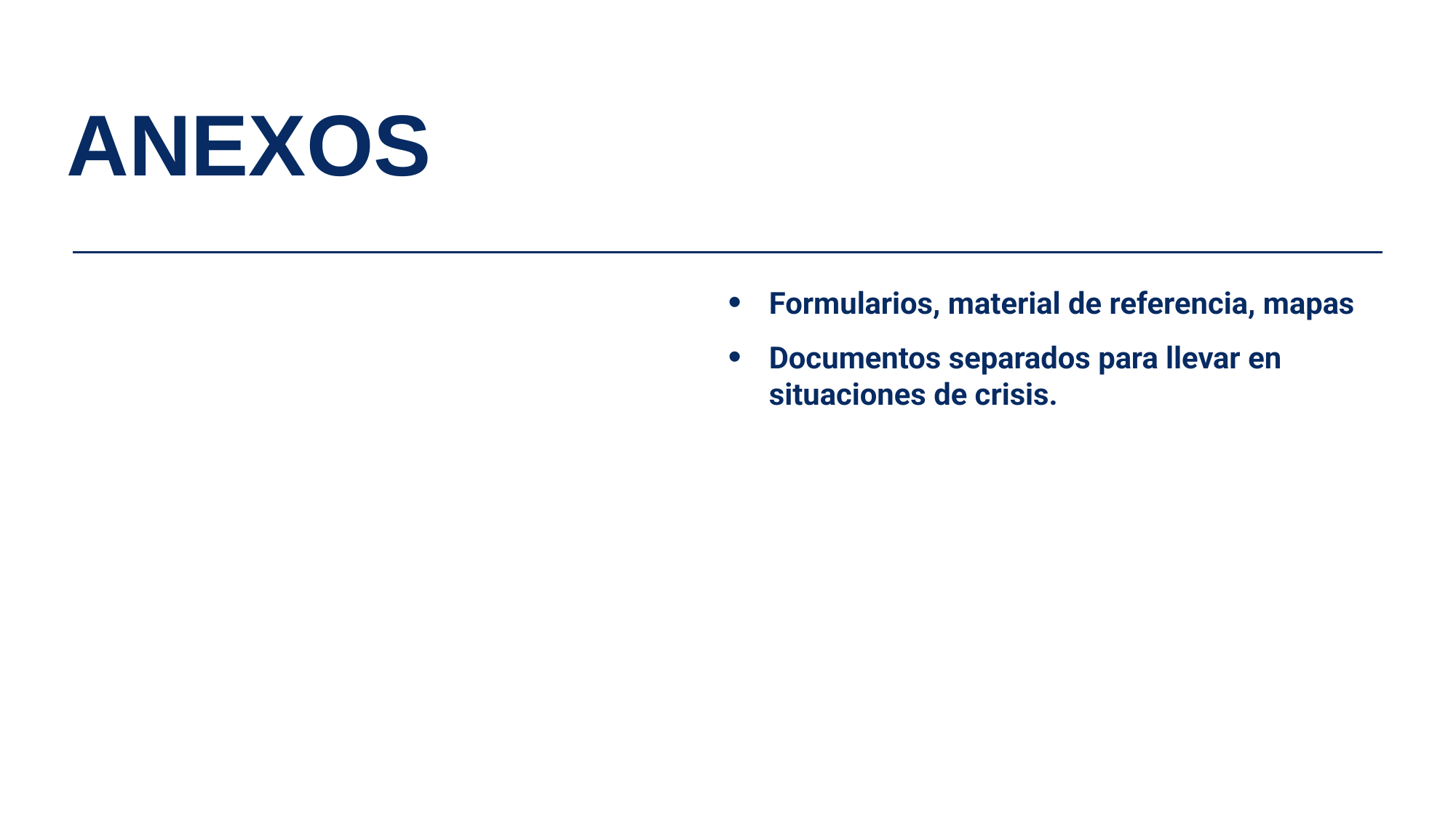

ANEXOS
Formularios, material de referencia, mapas
Documentos separados para llevar en situaciones de crisis.